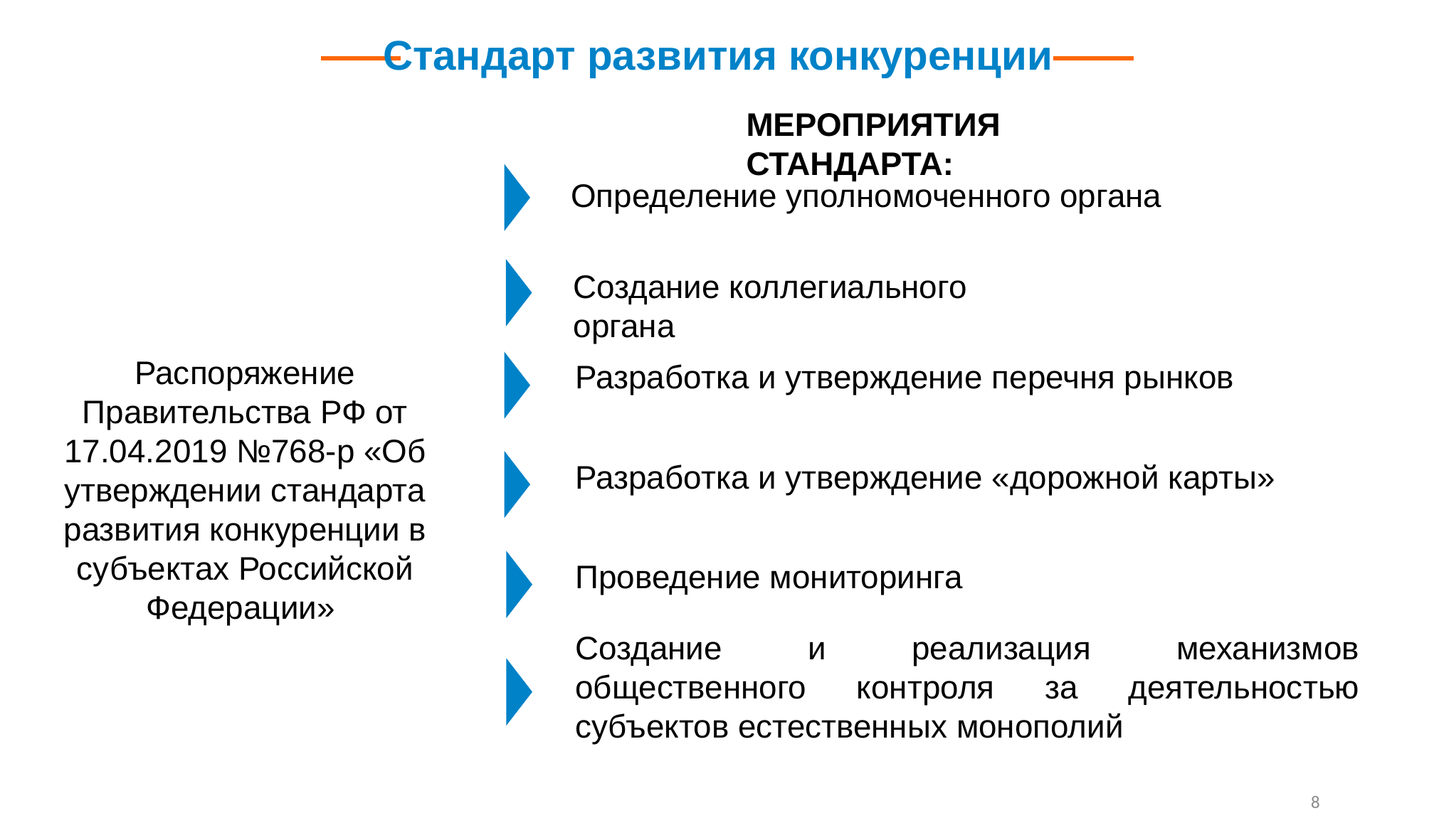

Стандарт развития конкуренции
МЕРОПРИЯТИЯ СТАНДАРТА:
Определение уполномоченного органа

Создание коллегиального органа

Распоряжение Правительства РФ от 17.04.2019 №768-р «Об утверждении стандарта развития конкуренции в субъектах Российской Федерации»
Разработка и утверждение перечня рынков

Разработка и утверждение «дорожной карты»

Проведение мониторинга

Создание и реализация механизмов общественного контроля за деятельностью субъектов естественных монополий

8